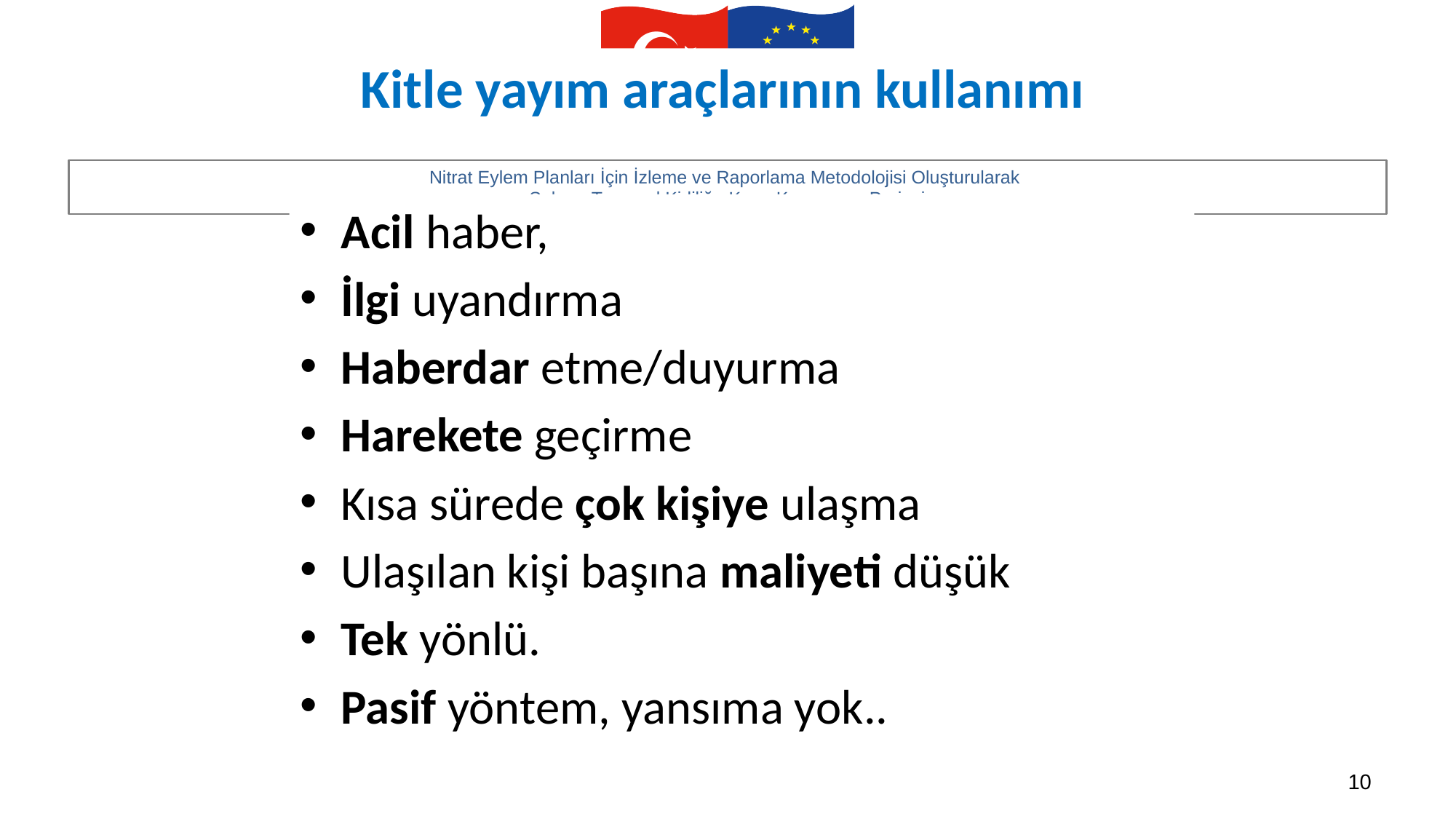

# Kitle yayım araçlarının kullanımı
Acil haber,
İlgi uyandırma
Haberdar etme/duyurma
Harekete geçirme
Kısa sürede çok kişiye ulaşma
Ulaşılan kişi başına maliyeti düşük
Tek yönlü.
Pasif yöntem, yansıma yok..
10